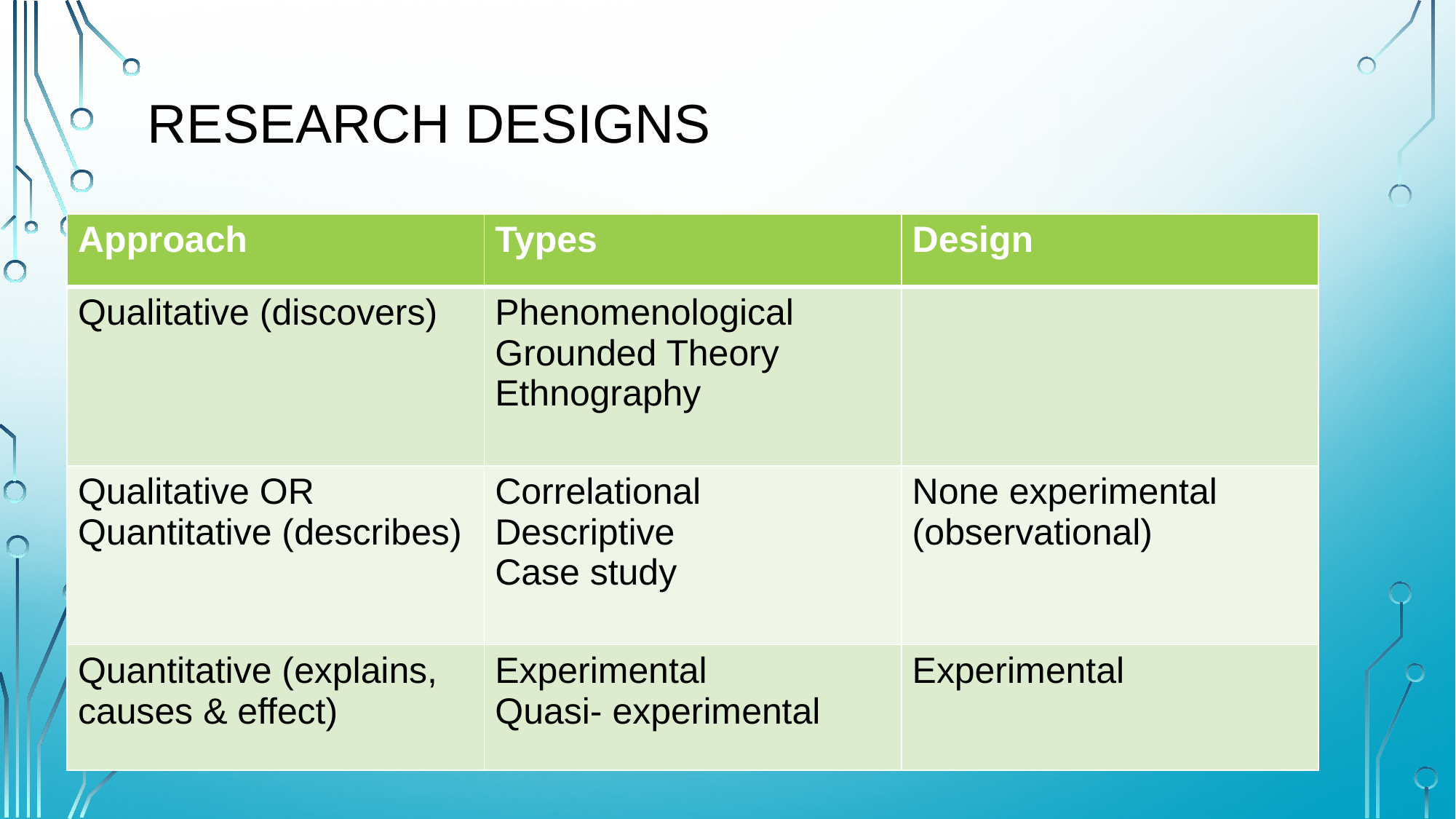

# Research Designs
| Approach | Types | Design |
| --- | --- | --- |
| Qualitative (discovers) | Phenomenological Grounded Theory Ethnography |  |
| Qualitative OR Quantitative (describes) | Correlational Descriptive Case study | None experimental (observational) |
| Quantitative (explains, causes & effect) | Experimental Quasi- experimental | Experimental |